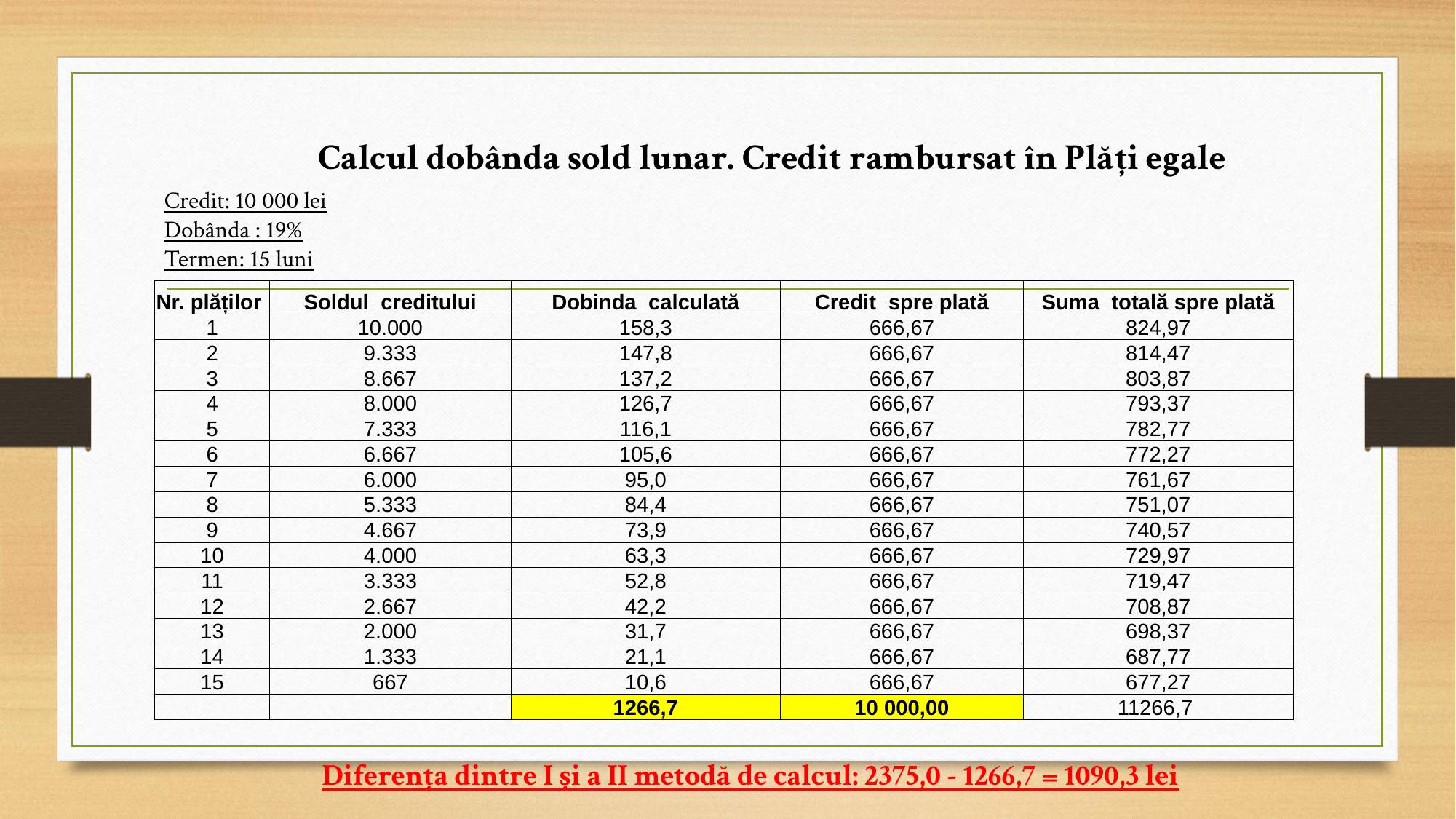

Calcul dobânda sold lunar. Credit rambursat în Plăţi egale
Credit: 10 000 lei
Dobânda : 19%
Termen: 15 luni
| Nr. plăților | Soldul creditului | Dobinda calculată | Credit spre plată | Suma totală spre plată |
| --- | --- | --- | --- | --- |
| 1 | 10.000 | 158,3 | 666,67 | 824,97 |
| 2 | 9.333 | 147,8 | 666,67 | 814,47 |
| 3 | 8.667 | 137,2 | 666,67 | 803,87 |
| 4 | 8.000 | 126,7 | 666,67 | 793,37 |
| 5 | 7.333 | 116,1 | 666,67 | 782,77 |
| 6 | 6.667 | 105,6 | 666,67 | 772,27 |
| 7 | 6.000 | 95,0 | 666,67 | 761,67 |
| 8 | 5.333 | 84,4 | 666,67 | 751,07 |
| 9 | 4.667 | 73,9 | 666,67 | 740,57 |
| 10 | 4.000 | 63,3 | 666,67 | 729,97 |
| 11 | 3.333 | 52,8 | 666,67 | 719,47 |
| 12 | 2.667 | 42,2 | 666,67 | 708,87 |
| 13 | 2.000 | 31,7 | 666,67 | 698,37 |
| 14 | 1.333 | 21,1 | 666,67 | 687,77 |
| 15 | 667 | 10,6 | 666,67 | 677,27 |
|  |  | 1266,7 | 10 000,00 | 11266,7 |
Diferența dintre I și a II metodă de calcul: 2375,0 - 1266,7 = 1090,3 lei